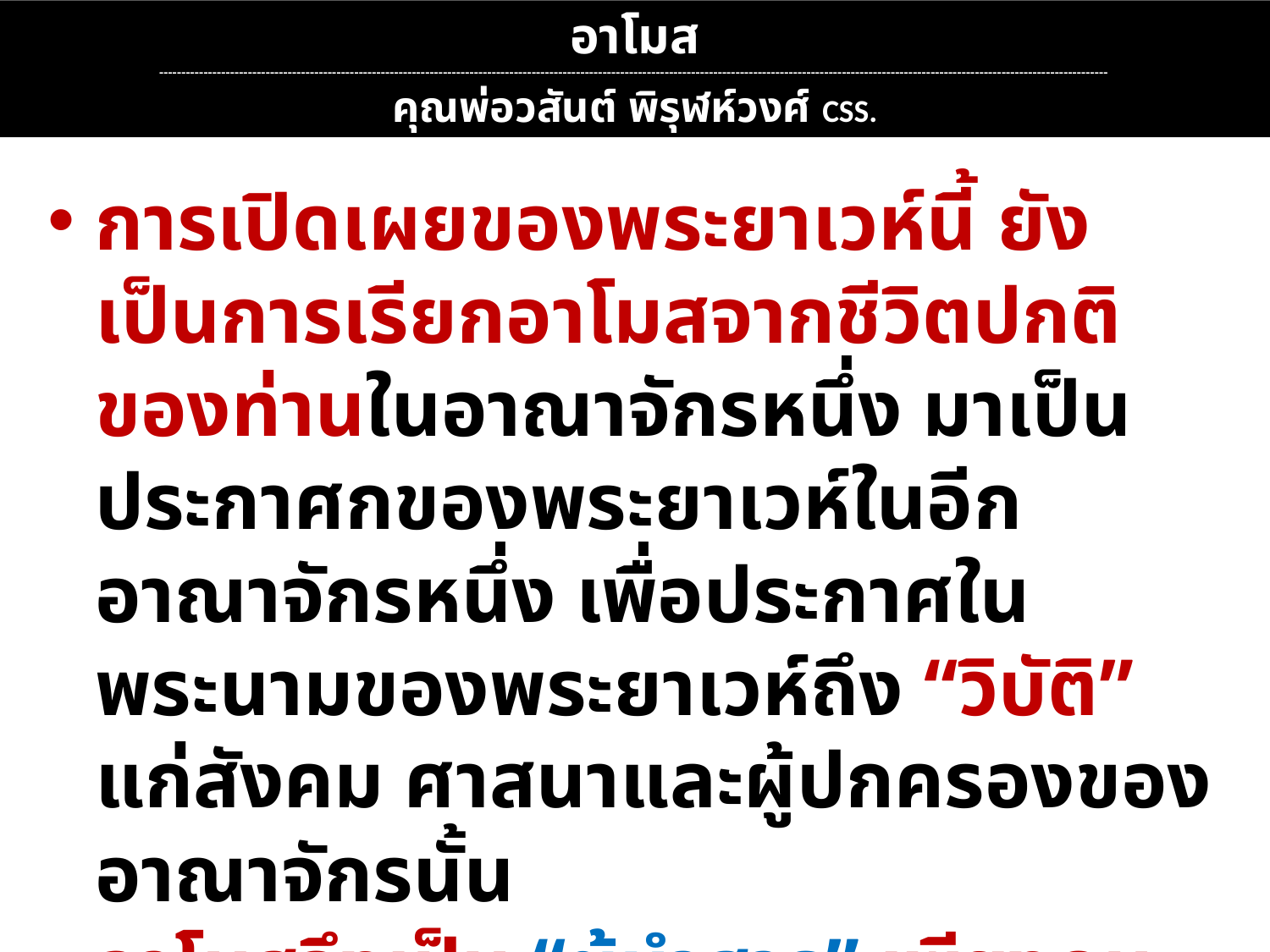

อาโมส
----------------------------------------------------------------------------------------------------------------------------------------------------------------------------------------------------------------------
คุณพ่อวสันต์ พิรุฬห์วงศ์ CSS.
การเปิดเผยของพระยาเวห์นี้ ยังเป็นการเรียกอาโมสจากชีวิตปกติของท่านในอาณาจักรหนึ่ง มาเป็นประกาศกของพระยาเวห์ในอีกอาณาจักรหนึ่ง เพื่อประกาศในพระนามของพระยาเวห์ถึง “วิบัติ” แก่สังคม ศาสนาและผู้ปกครองของอาณาจักรนั้น
อาโมสจึงเป็น “ผู้นำสาร” เพียงคนเดียวที่ชีวิตของท่านเป็นเสมือนพาหนะของสารนั้น ส่วนรายละเอียดอื่นๆ ของอาโมสเรารู้จักน้อย